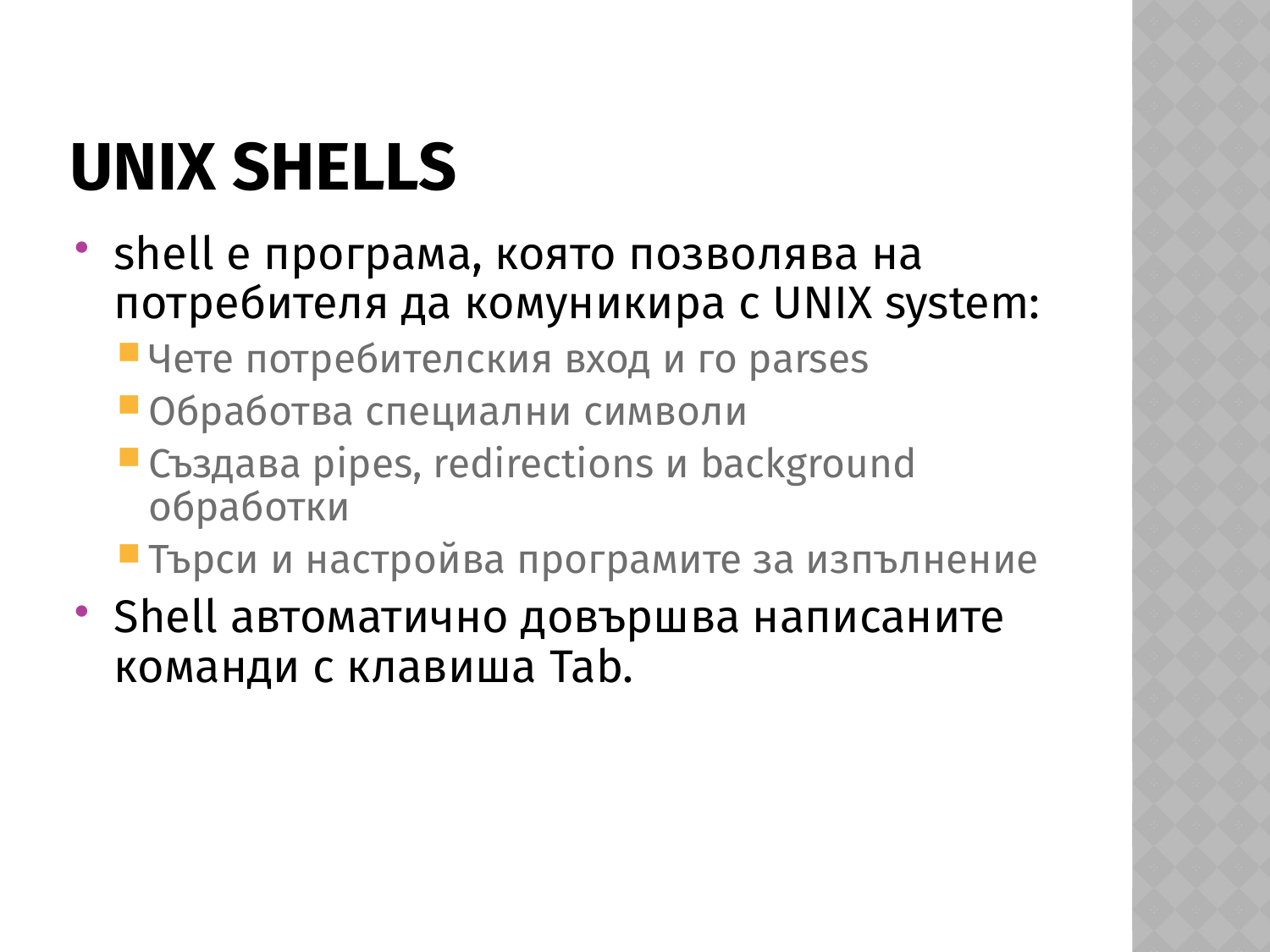

# UNIX shells
shell е програма, която позволява на потребителя да комуникира с UNIX system:
Чете потребителския вход и го parses
Обработва специални символи
Създава pipes, redirections и background обработки
Търси и настройва програмите за изпълнение
Shell автоматично довършва написаните команди с клавиша Tab.